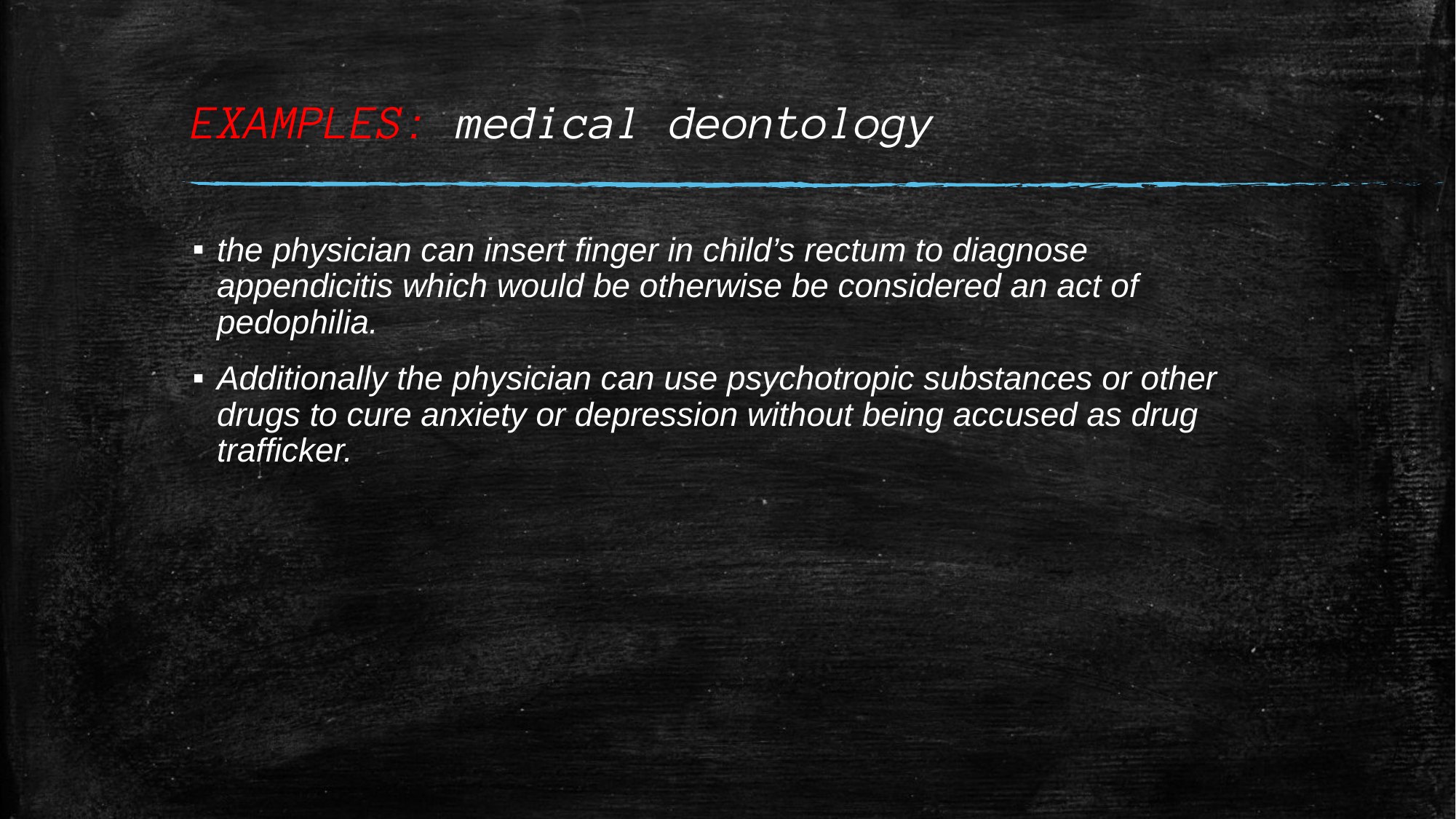

# EXAMPLES: medical deontology
the physician can insert finger in child’s rectum to diagnose appendicitis which would be otherwise be considered an act of pedophilia.
Additionally the physician can use psychotropic substances or other drugs to cure anxiety or depression without being accused as drug trafficker.